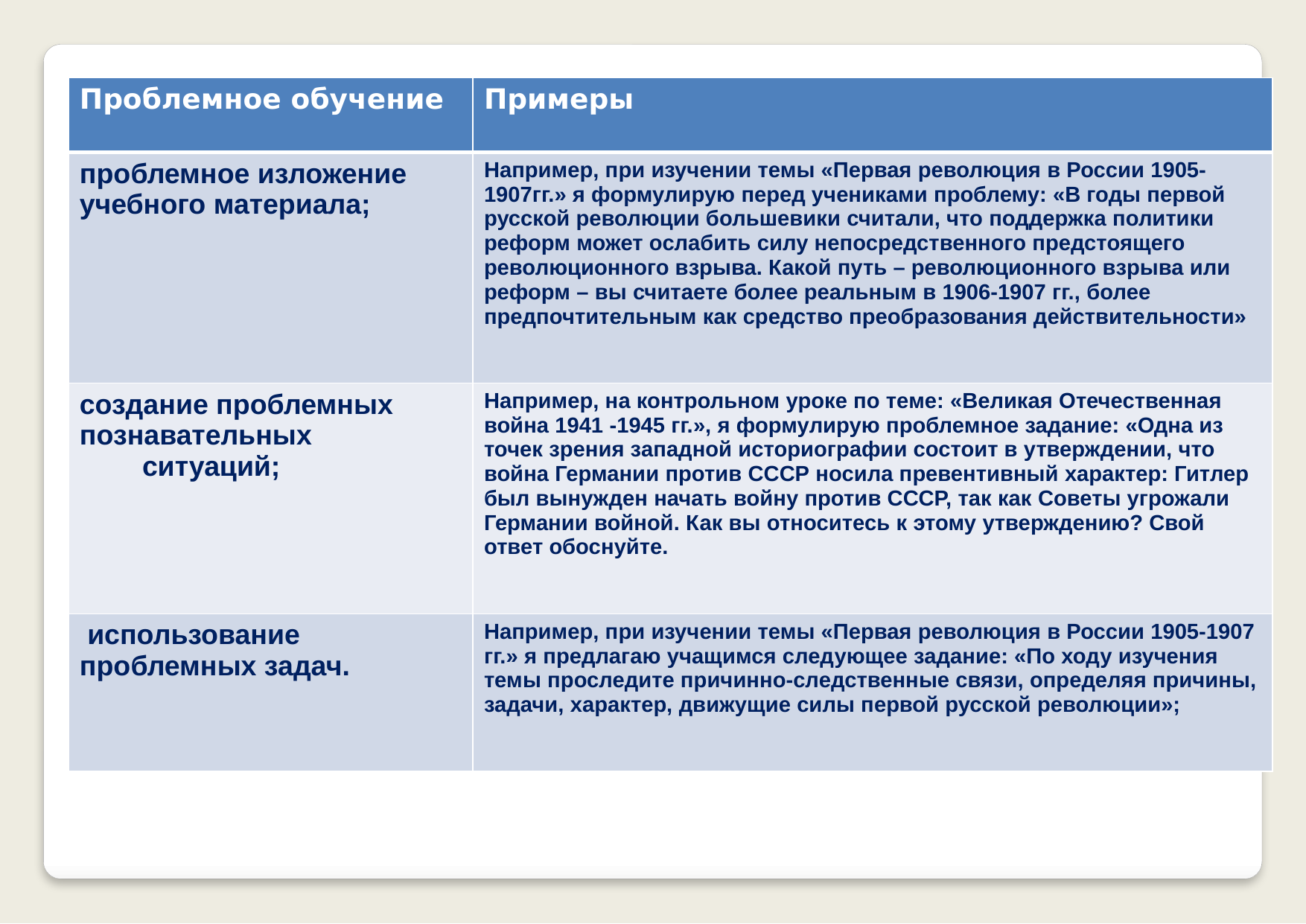

| Проблемное обучение | Примеры |
| --- | --- |
| проблемное изложение учебного материала; | Например, при изучении темы «Первая революция в России 1905-1907гг.» я формулирую перед учениками проблему: «В годы первой русской революции большевики считали, что поддержка политики реформ может ослабить силу непосредственного предстоящего революционного взрыва. Какой путь – революционного взрыва или реформ – вы считаете более реальным в 1906-1907 гг., более предпочтительным как средство преобразования действительности» |
| создание проблемных познавательных ситуаций; | Например, на контрольном уроке по теме: «Великая Отечественная война 1941 -1945 гг.», я формулирую проблемное задание: «Одна из точек зрения западной историографии состоит в утверждении, что война Германии против СССР носила превентивный характер: Гитлер был вынужден начать войну против СССР, так как Советы угрожали Германии войной. Как вы относитесь к этому утверждению? Свой ответ обоснуйте. |
| использование проблемных задач. | Например, при изучении темы «Первая революция в России 1905-1907 гг.» я предлагаю учащимся следующее задание: «По ходу изучения темы проследите причинно-следственные связи, определяя причины, задачи, характер, движущие силы первой русской революции»; |